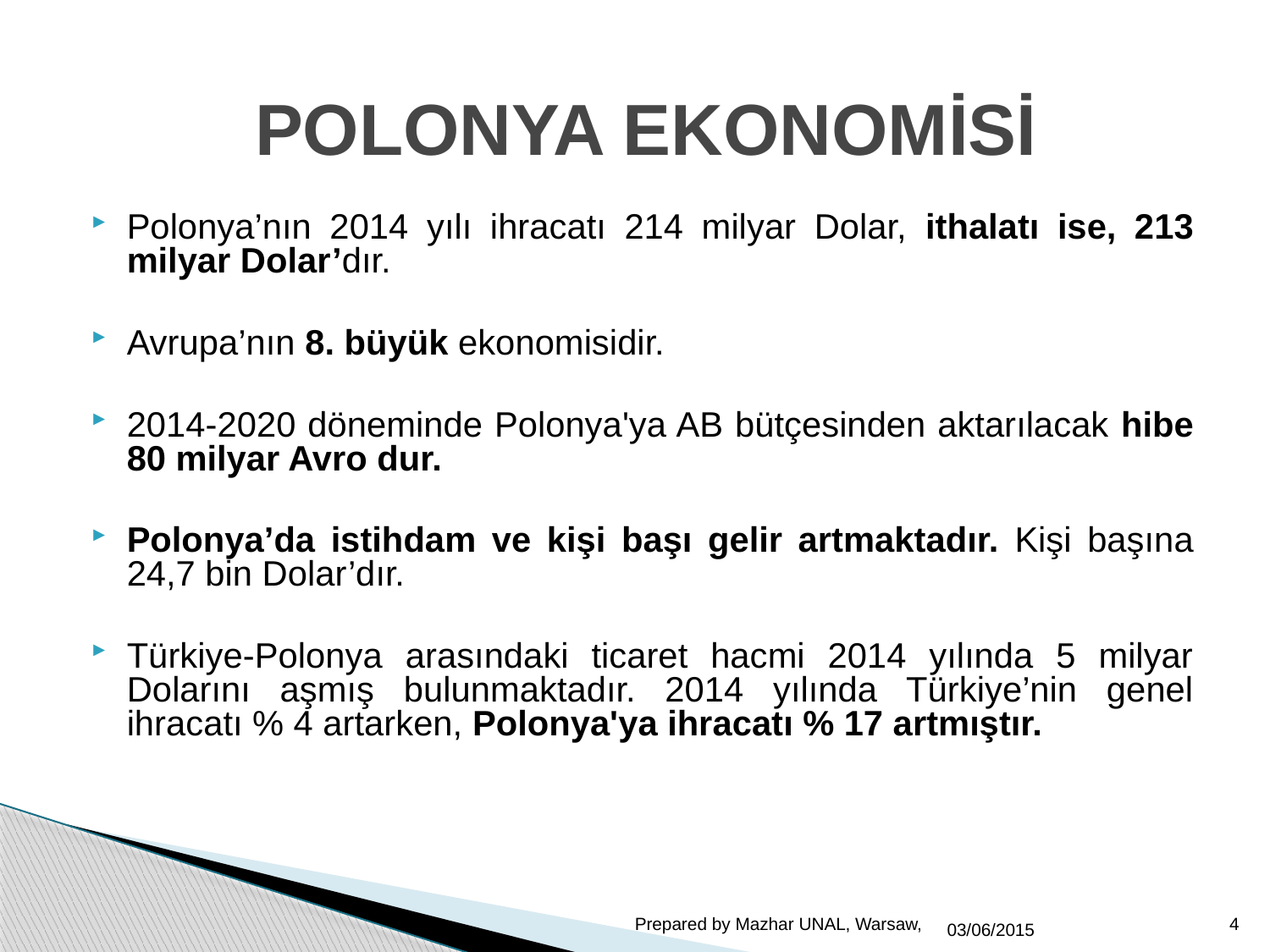

# POLONYA EKONOMİSİ
Polonya’nın 2014 yılı ihracatı 214 milyar Dolar, ithalatı ise, 213 milyar Dolar’dır.

Avrupa’nın 8. büyük ekonomisidir.

2014-2020 döneminde Polonya'ya AB bütçesinden aktarılacak hibe 80 milyar Avro dur.

Polonya’da istihdam ve kişi başı gelir artmaktadır. Kişi başına 24,7 bin Dolar’dır.

Türkiye-Polonya arasındaki ticaret hacmi 2014 yılında 5 milyar Dolarını aşmış bulunmaktadır. 2014 yılında Türkiye’nin genel ihracatı % 4 artarken, Polonya'ya ihracatı % 17 artmıştır.

Prepared by Mazhar UNAL, Warsaw,
4
03/06/2015